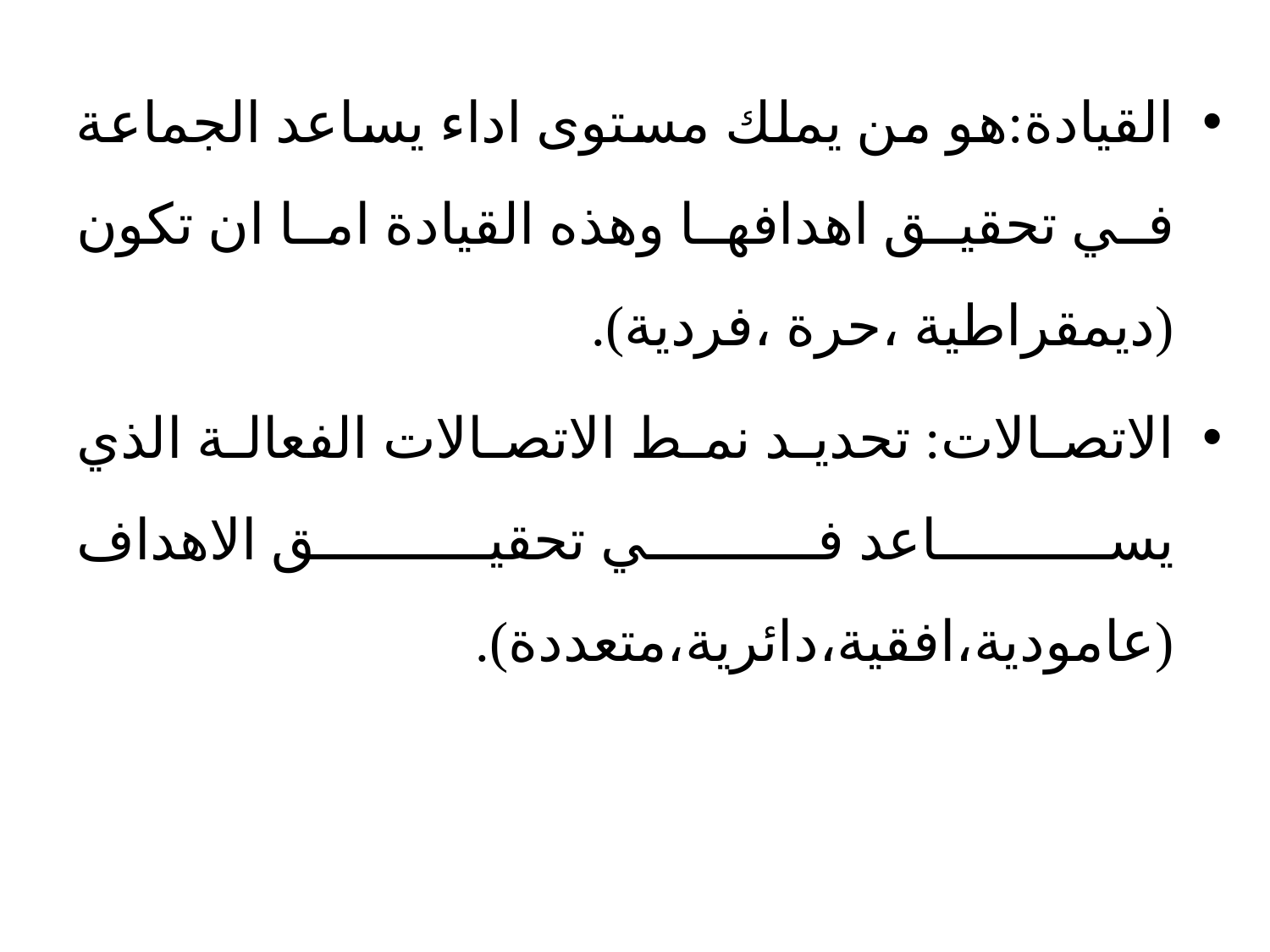

القيادة:هو من يملك مستوى اداء يساعد الجماعة في تحقيق اهدافها وهذه القيادة اما ان تكون (ديمقراطية ،حرة ،فردية).
الاتصالات: تحديد نمط الاتصالات الفعالة الذي يساعد في تحقيق الاهداف (عامودية،افقية،دائرية،متعددة).